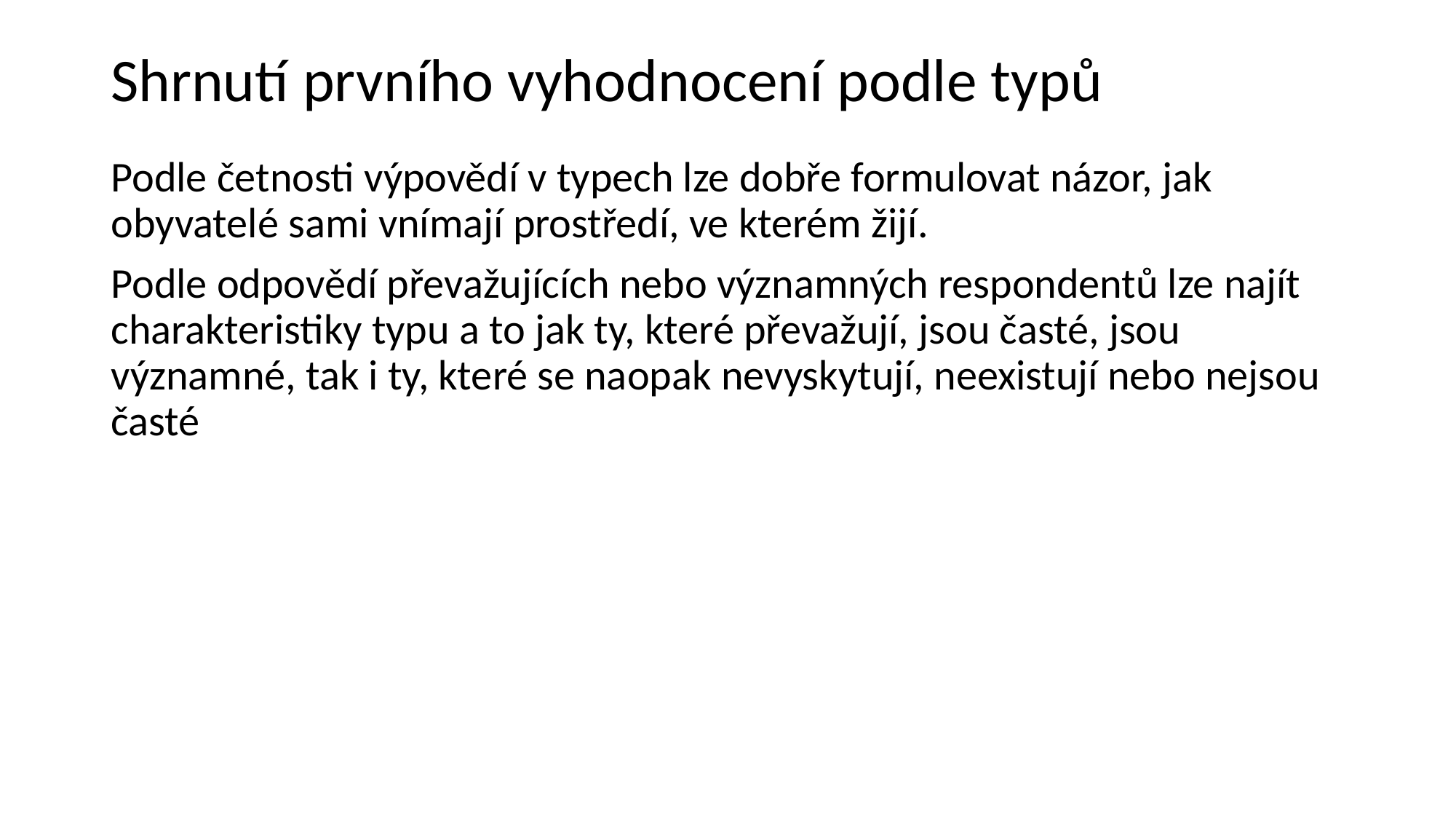

# Shrnutí prvního vyhodnocení podle typů
Podle četnosti výpovědí v typech lze dobře formulovat názor, jak obyvatelé sami vnímají prostředí, ve kterém žijí.
Podle odpovědí převažujících nebo významných respondentů lze najít charakteristiky typu a to jak ty, které převažují, jsou časté, jsou  významné, tak i ty, které se naopak nevyskytují, neexistují nebo nejsou časté